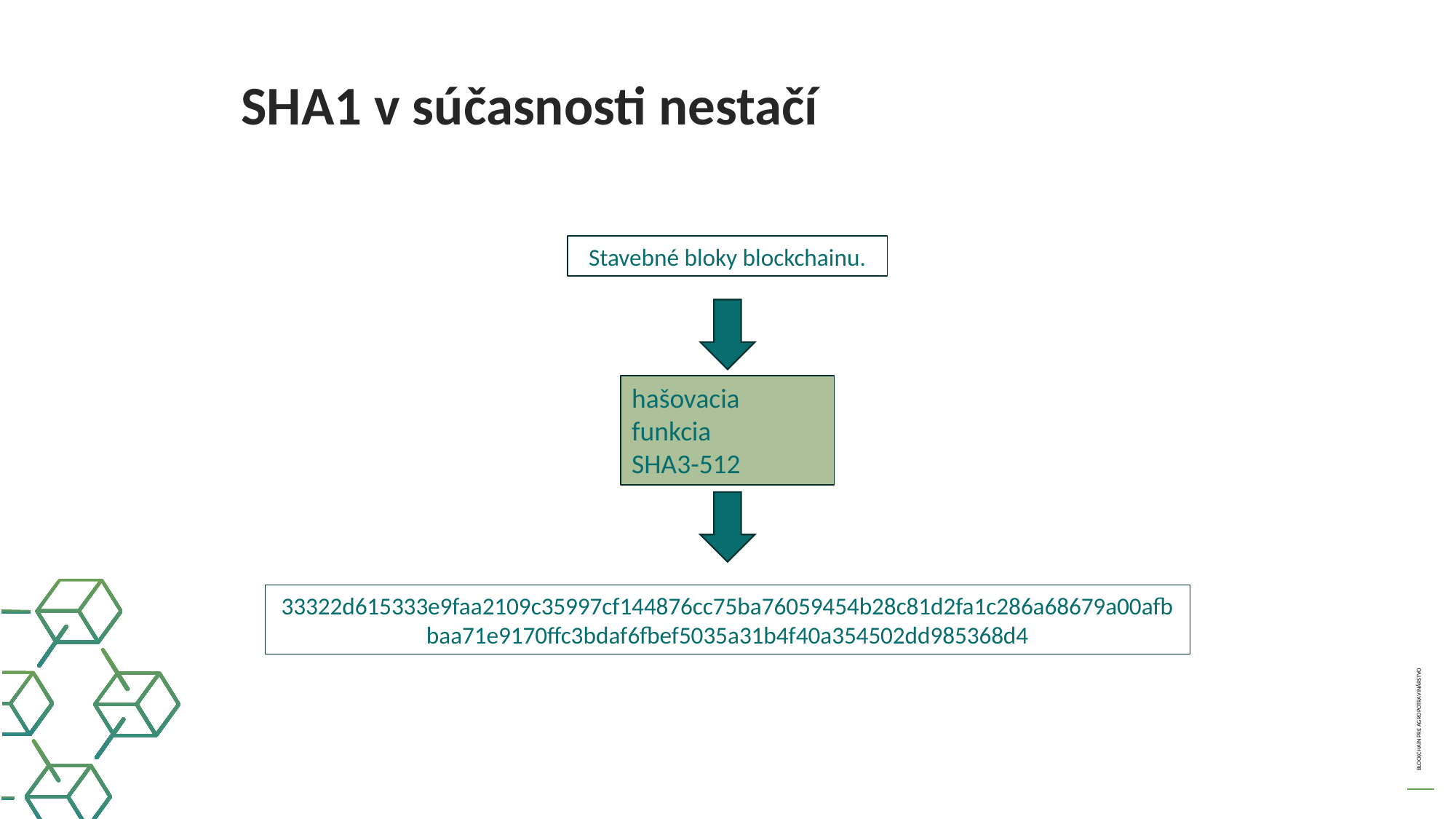

SHA1 v súčasnosti nestačí
Stavebné bloky blockchainu.

hašovacia funkcia
SHA3-512

33322d615333e9faa2109c35997cf144876cc75ba76059454b28c81d2fa1c286a68679a00afbbaa71e9170ffc3bdaf6fbef5035a31b4f40a354502dd985368d4